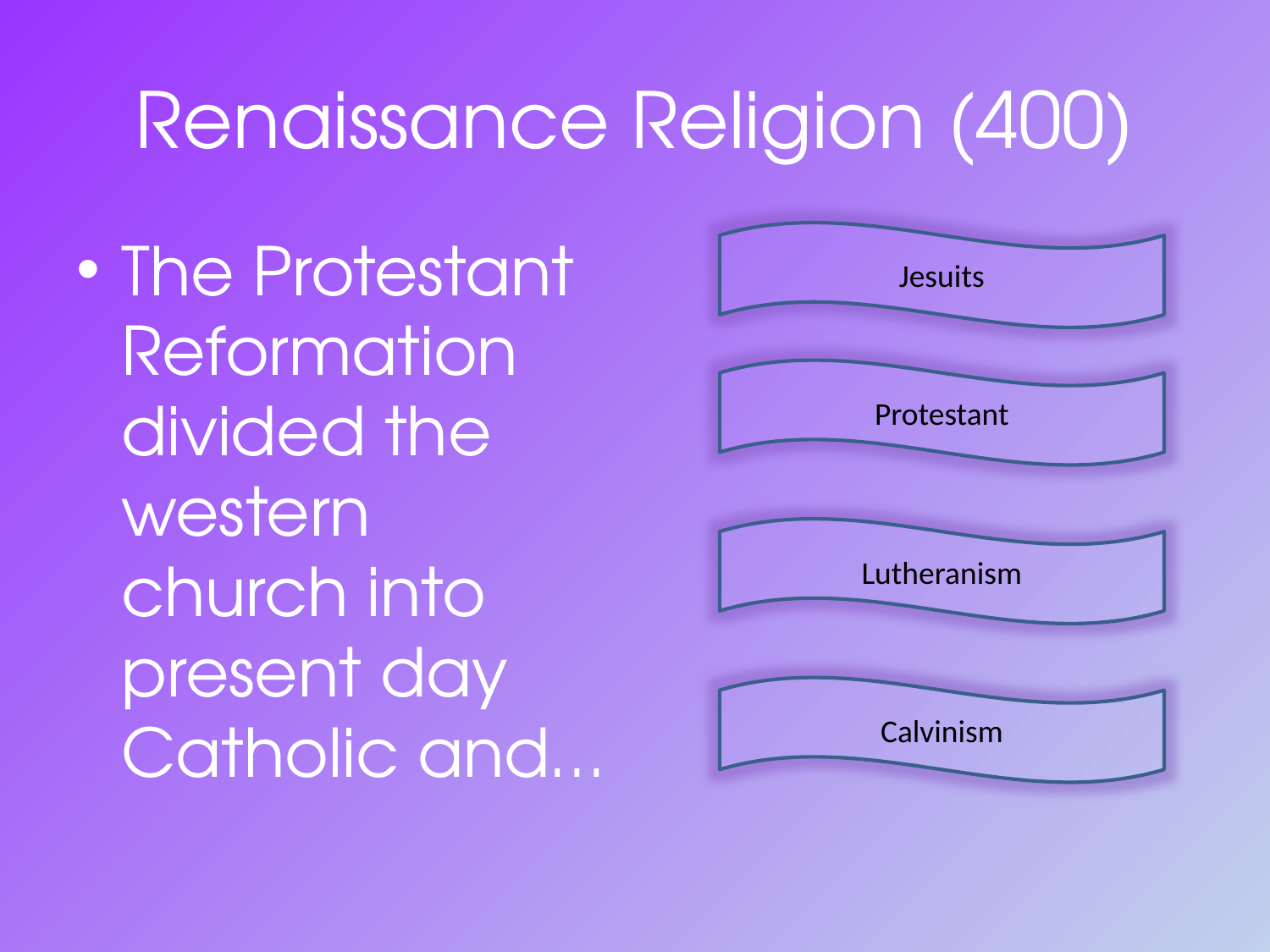

# Renaissance Religion (400)
The Protestant Reformation divided the western church into present day Catholic and…
Jesuits
Protestant
Lutheranism
Calvinism